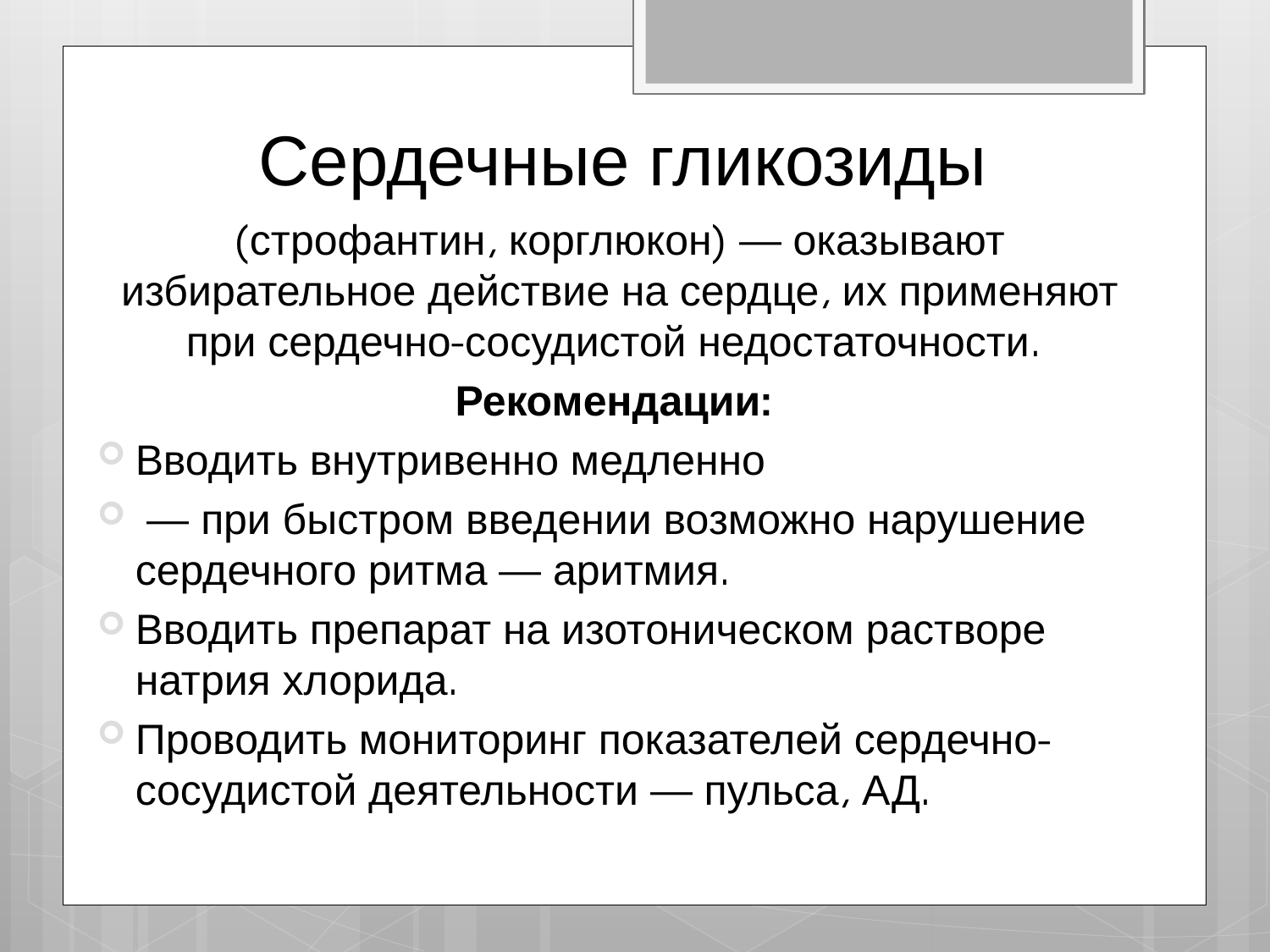

# Сердечные гликозиды
(строфантин, корглюкон) — оказывают избирательное действие на сердце, их применяют при сердечно-сосудистой недостаточности.
Рекомендации:
Вводить внутривенно медленно
 — при быстром введении возможно нарушение сердечного ритма — аритмия.
Вводить препарат на изотоническом растворе натрия хлорида.
Проводить мониторинг показателей сердечно-сосудистой деятельности — пульса, АД.